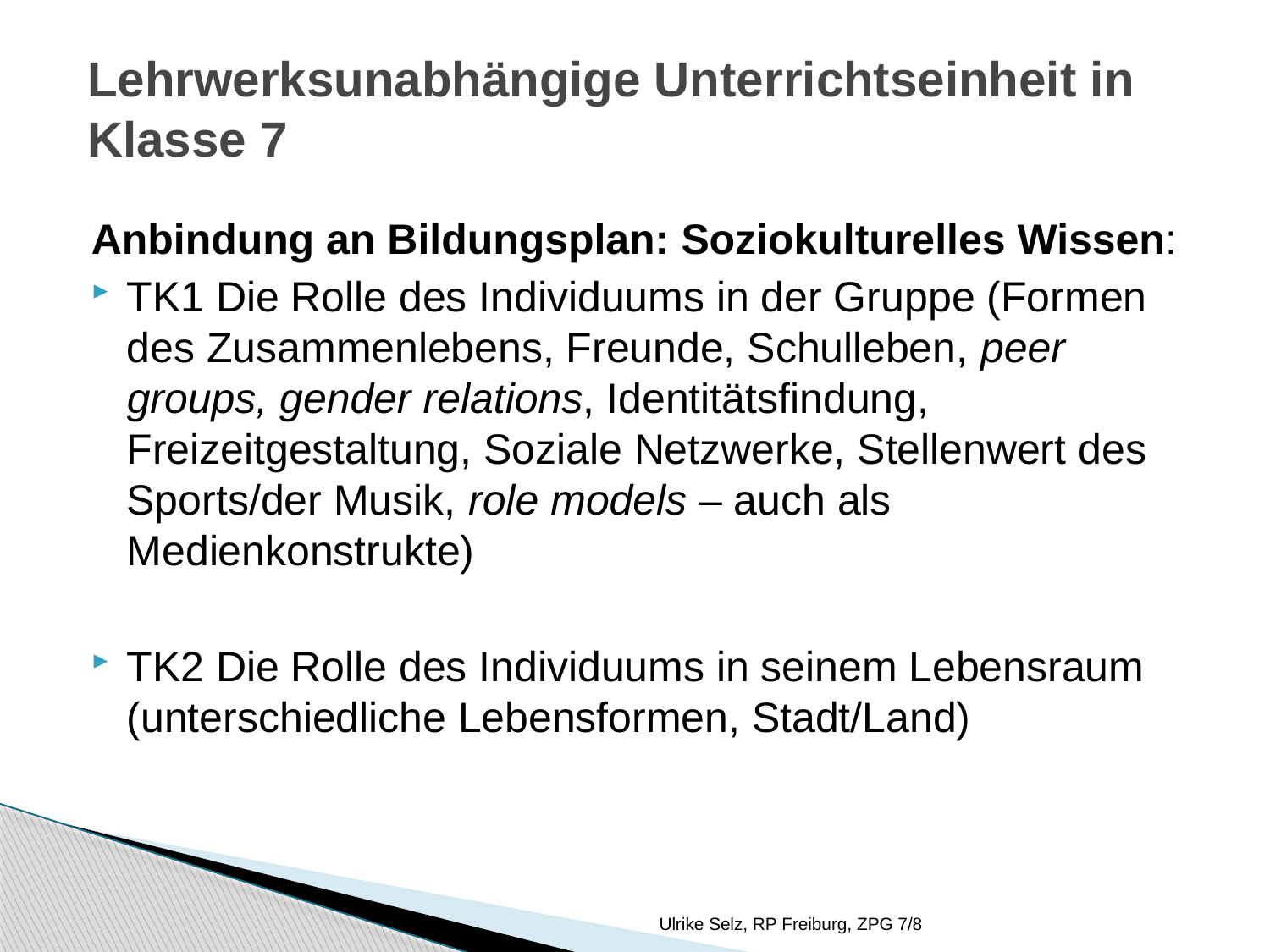

Anbindung an Bildungsplan: Soziokulturelles Wissen:
TK1 Die Rolle des Individuums in der Gruppe (Formen des Zusammenlebens, Freunde, Schulleben, peer groups, gender relations, Identitätsfindung, Freizeitgestaltung, Soziale Netzwerke, Stellenwert des Sports/der Musik, role models – auch als Medienkonstrukte)

TK2 Die Rolle des Individuums in seinem Lebensraum (unterschiedliche Lebensformen, Stadt/Land)

Lehrwerksunabhängige Unterrichtseinheit in Klasse 7
Ulrike Selz, RP Freiburg, ZPG 7/8